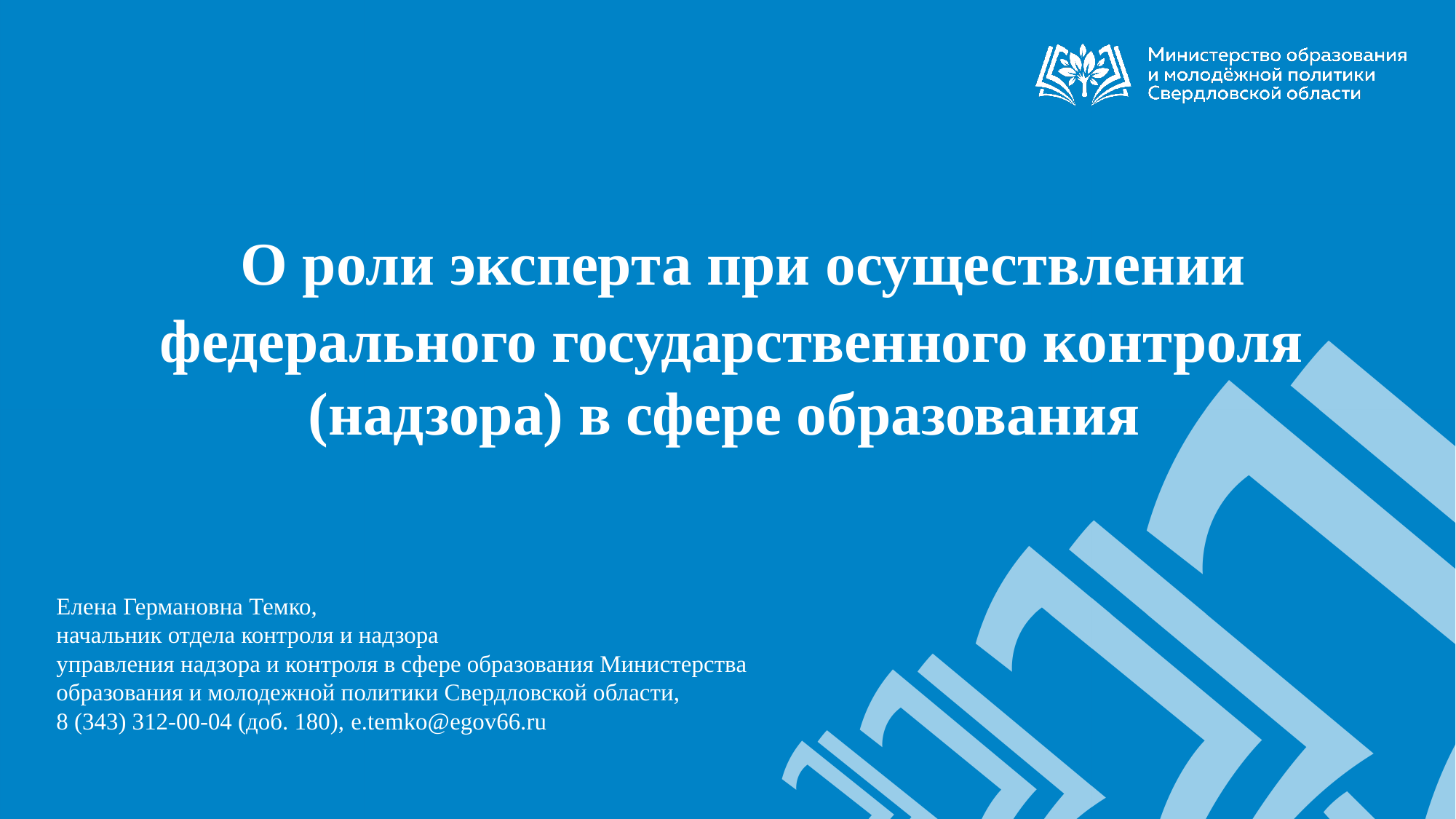

# О роли эксперта при осуществлении федерального государственного контроля (надзора) в сфере образования
Елена Германовна Темко,
начальник отдела контроля и надзора
управления надзора и контроля в сфере образования Министерства образования и молодежной политики Свердловской области,
8 (343) 312-00-04 (доб. 180), e.temko@egov66.ru